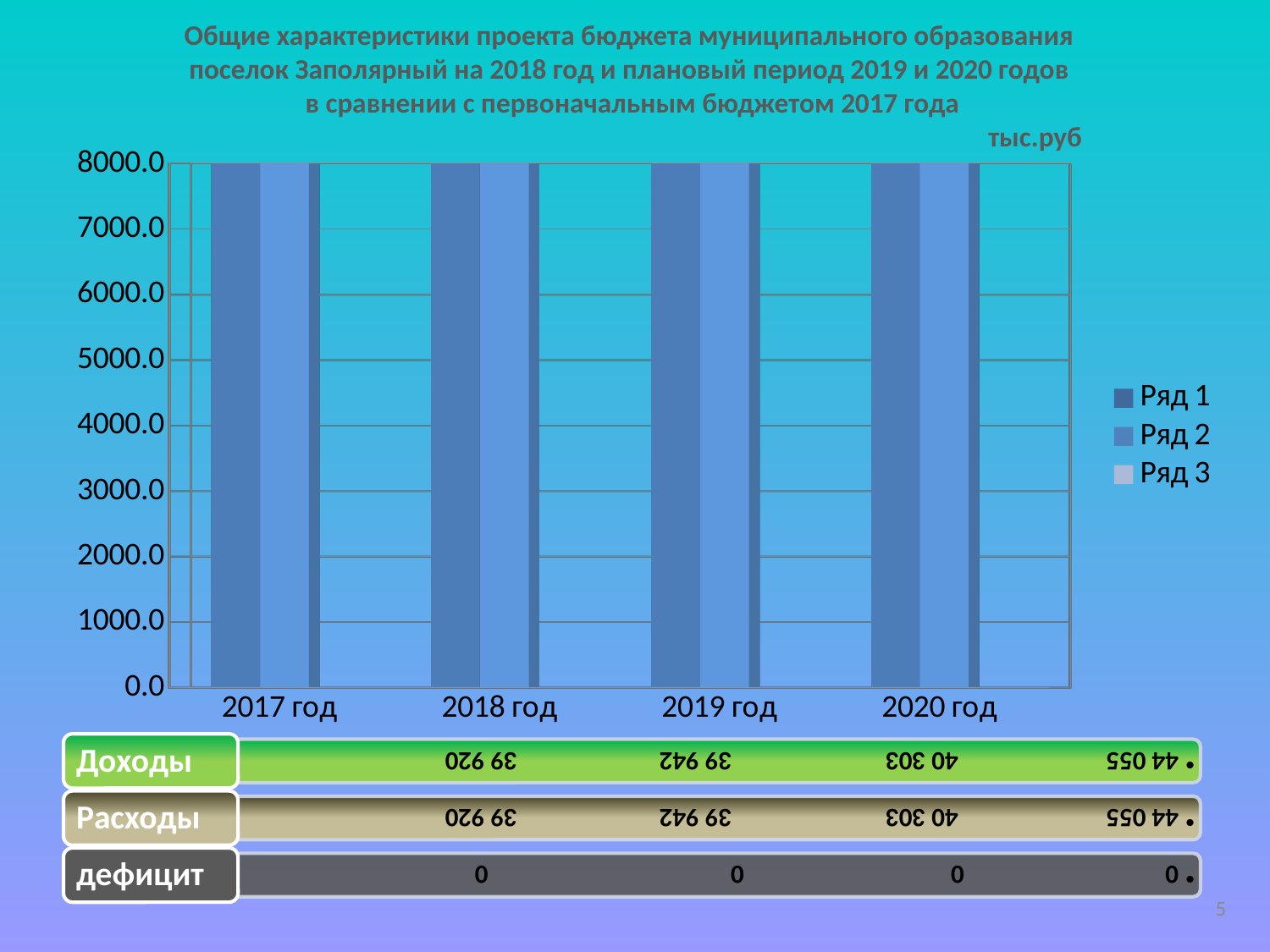

# Общие характеристики проекта бюджета муниципального образования поселок Заполярный на 2018 год и плановый период 2019 и 2020 годов в сравнении с первоначальным бюджетом 2017 года тыс.руб

[unsupported chart]

44 055                         40 303                          39 942                        39 920
Доходы
44 055                         40 303                          39 942                        39 920
Расходы
0                                  0                                   0                                         0
дефицит
5